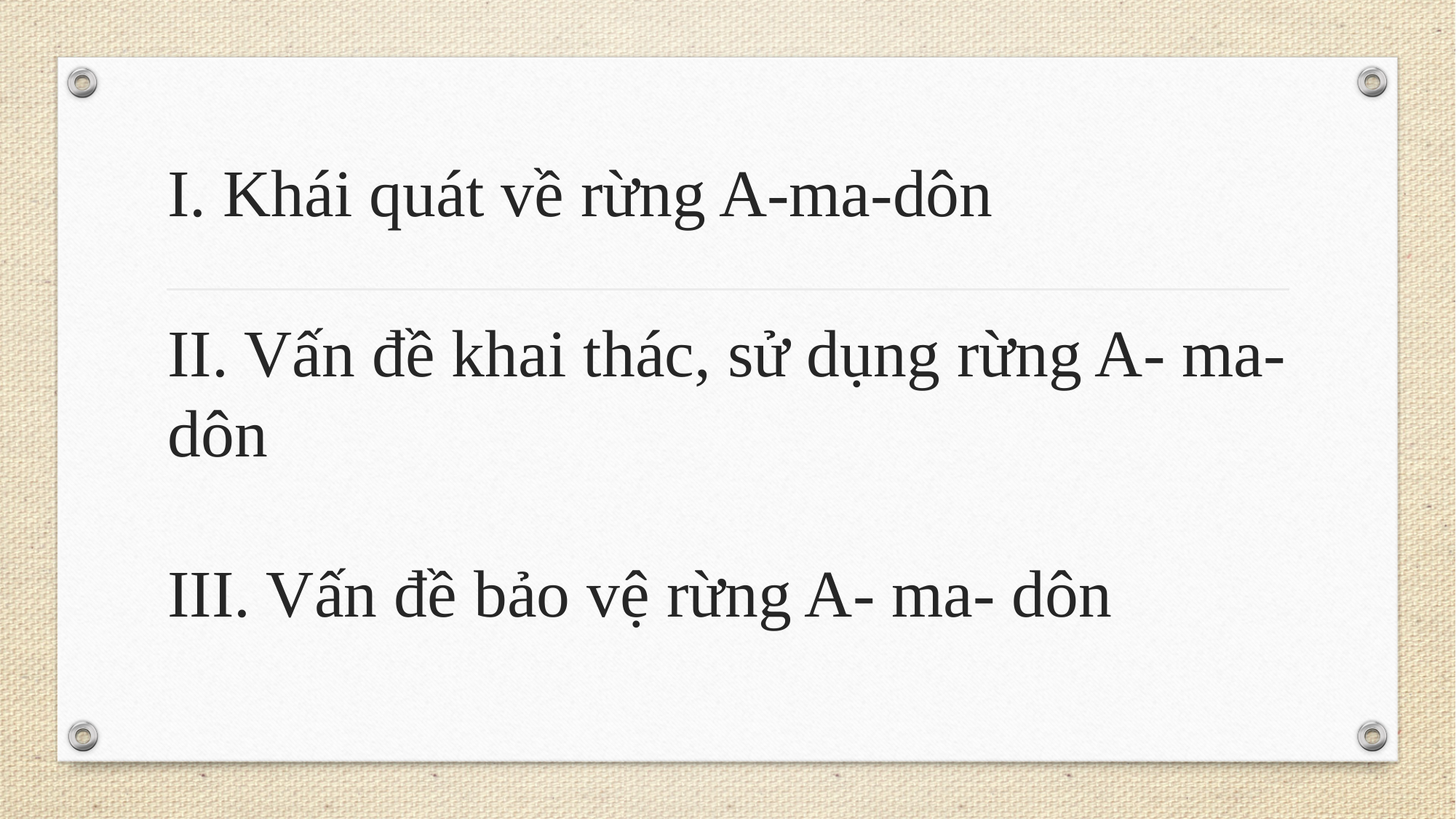

# I. Khái quát về rừng A-ma-dôn II. Vấn đề khai thác, sử dụng rừng A- ma- dôn III. Vấn đề bảo vệ rừng A- ma- dôn